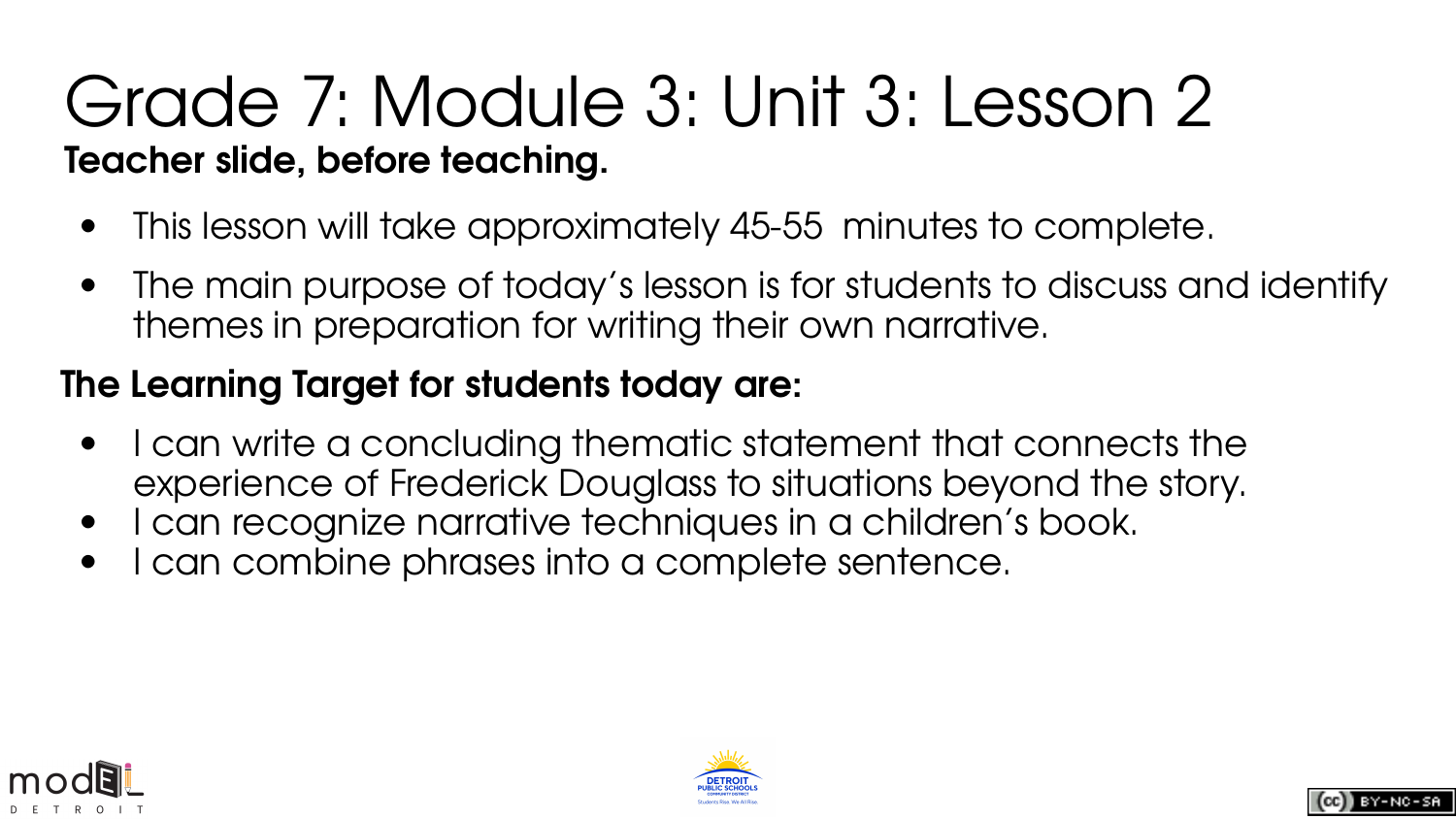

Grade 7: Module 3: Unit 3: Lesson 2
Teacher slide, before teaching.
This lesson will take approximately 45-55  minutes to complete.
The main purpose of today’s lesson is for students to discuss and identify themes in preparation for writing their own narrative.
The Learning Target for students today are:
I can write a concluding thematic statement that connects the experience of Frederick Douglass to situations beyond the story.
I can recognize narrative techniques in a children’s book.
I can combine phrases into a complete sentence.